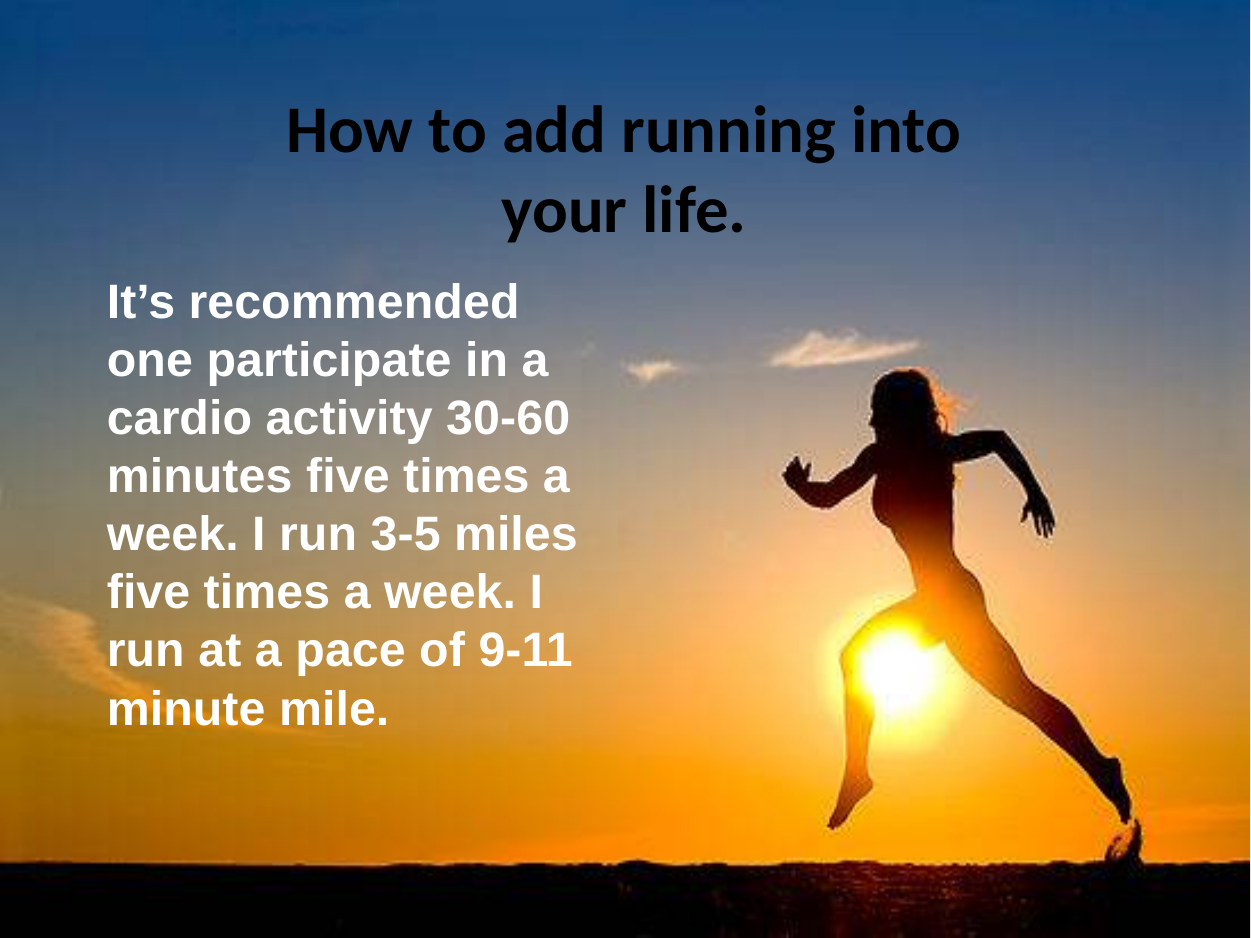

How to add running into your life.
It’s recommended one participate in a cardio activity 30-60 minutes five times a week. I run 3-5 miles five times a week. I run at a pace of 9-11 minute mile.